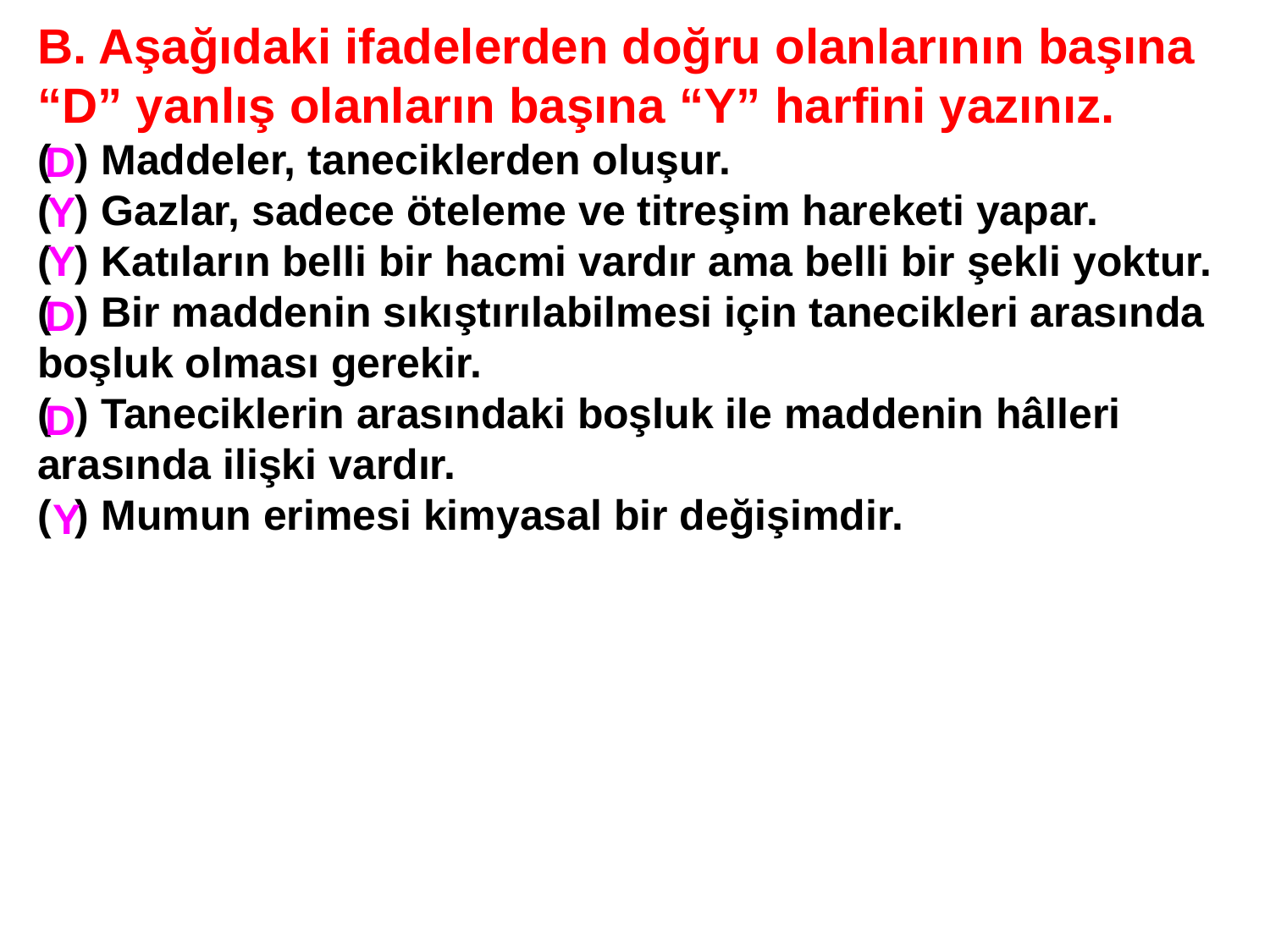

B. Aşağıdaki ifadelerden doğru olanlarının başına “D” yanlış olanların başına “Y” harfini yazınız.
(  ) Maddeler, taneciklerden oluşur.
(  ) Gazlar, sadece öteleme ve titreşim hareketi yapar.
(  ) Katıların belli bir hacmi vardır ama belli bir şekli yoktur.
(  ) Bir maddenin sıkıştırılabilmesi için tanecikleri arasında boşluk olması gerekir.
(  ) Taneciklerin arasındaki boşluk ile maddenin hâlleri arasında ilişki vardır.
(  ) Mumun erimesi kimyasal bir değişimdir.
D
Y
Y
D
D
Y